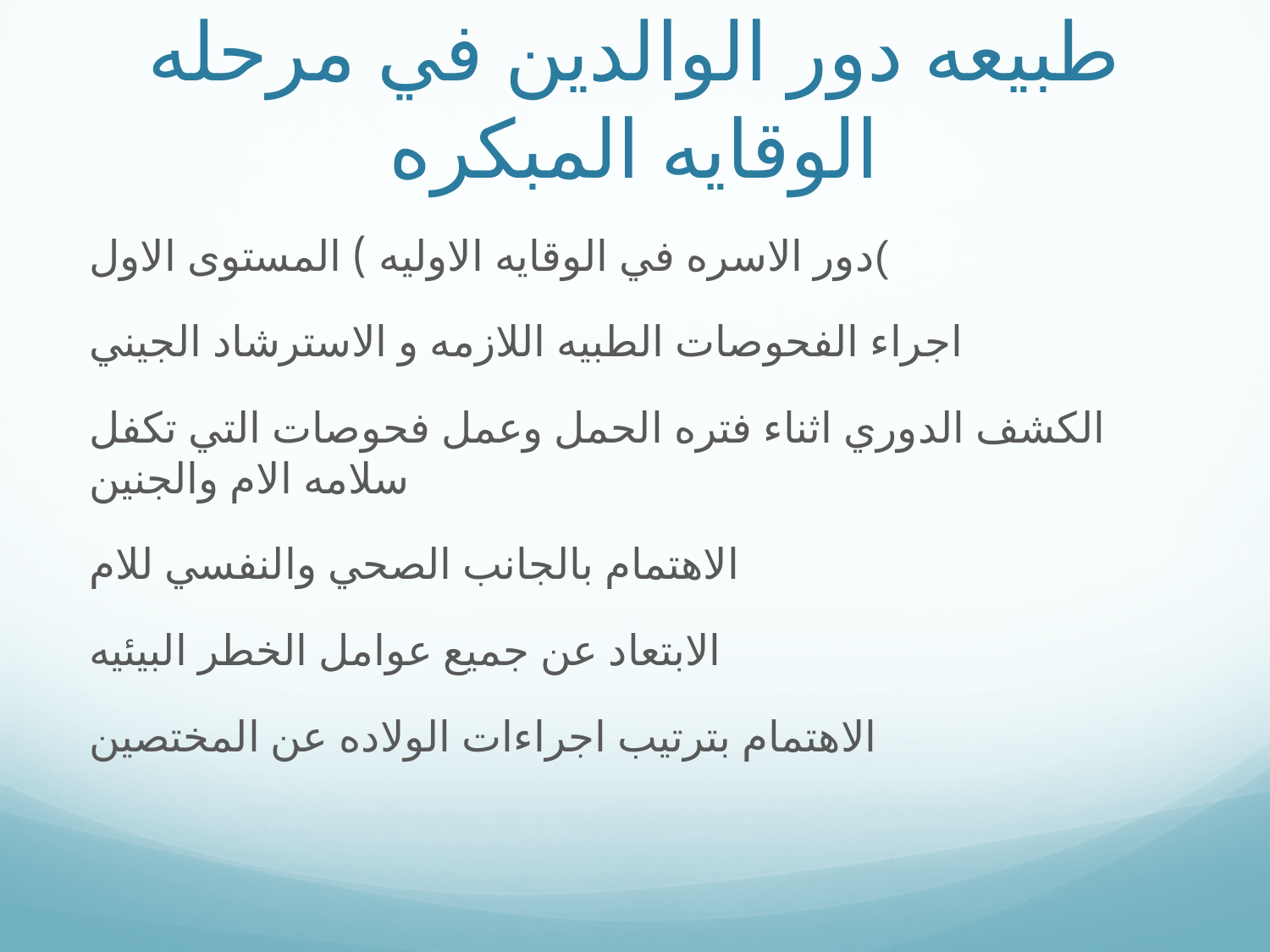

# طبيعه دور الوالدين في مرحله الوقايه المبكره
دور الاسره في الوقايه الاوليه ) المستوى الاول(
اجراء الفحوصات الطبيه اللازمه و الاسترشاد الجيني
الكشف الدوري اثناء فتره الحمل وعمل فحوصات التي تكفل سلامه الام والجنين
الاهتمام بالجانب الصحي والنفسي للام
الابتعاد عن جميع عوامل الخطر البيئيه
الاهتمام بترتيب اجراءات الولاده عن المختصين